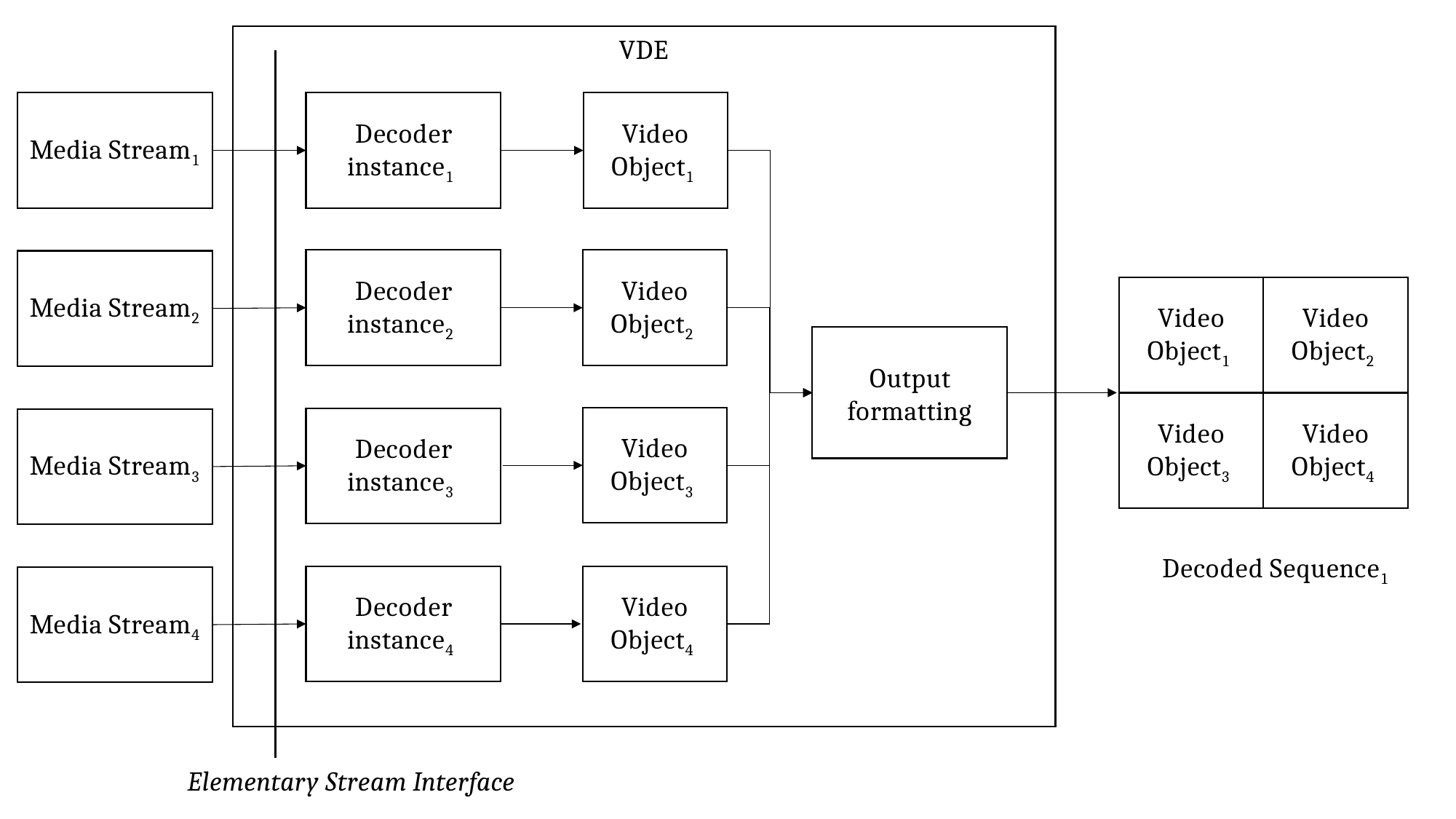

VDE
Video Object1
Media Stream1
Decoder instance1
Video Object2
Decoder instance2
Media Stream2
Video Object1
Video Object2
Video Object3
Video Object4
Output formatting
Video Object3
Decoder instance3
Media Stream3
Decoded Sequence1
Decoder instance4
Video Object4
Media Stream4
Elementary Stream Interface